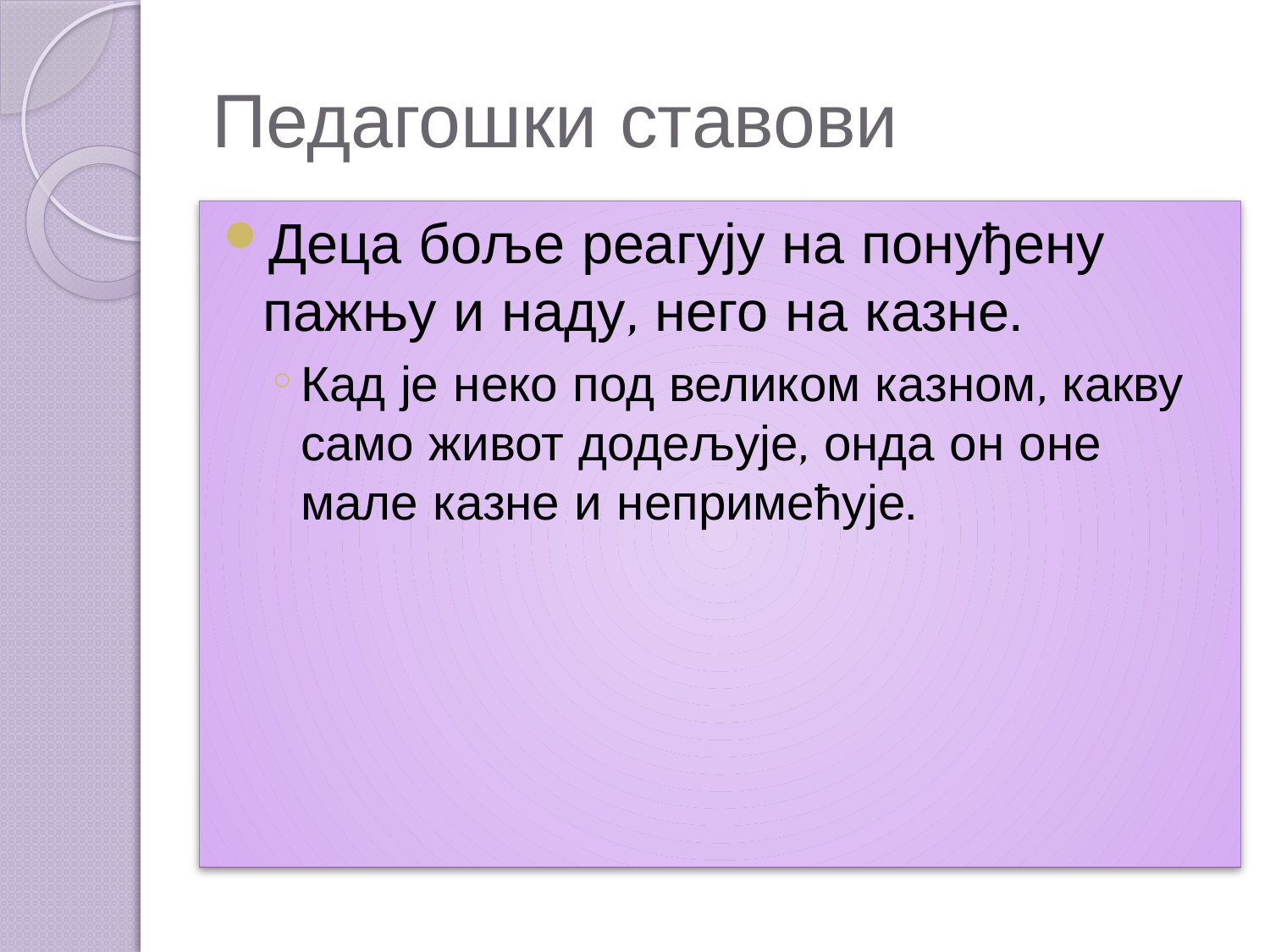

# Педагошки ставови
Деца боље реагују на понуђену пажњу и наду, него на казне.
Кад је неко под великом казном, какву само живот додељује, онда он оне мале казне и непримећује.